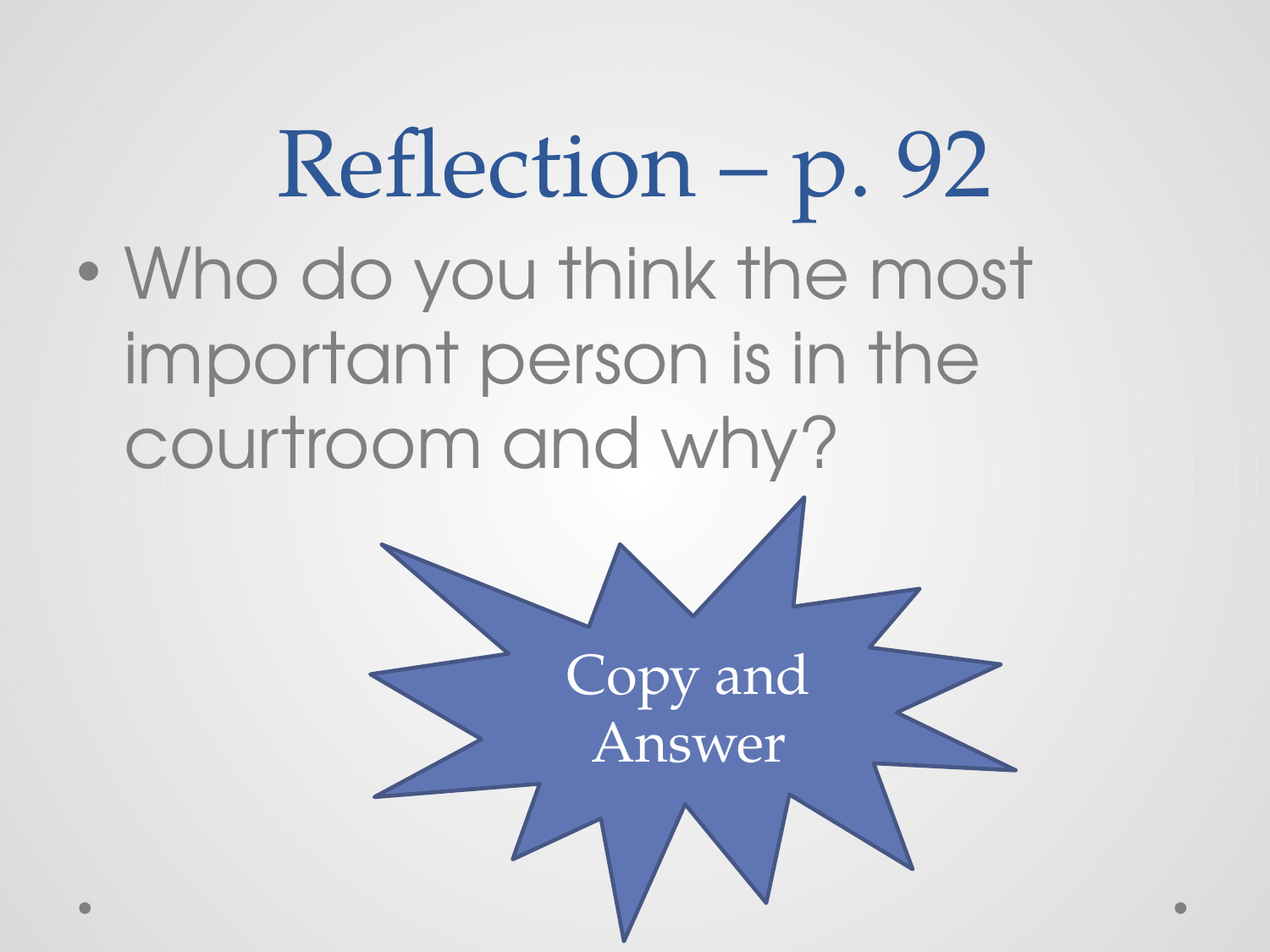

# Reflection – p. 92
Who do you think the most important person is in the courtroom and why?
Copy and Answer